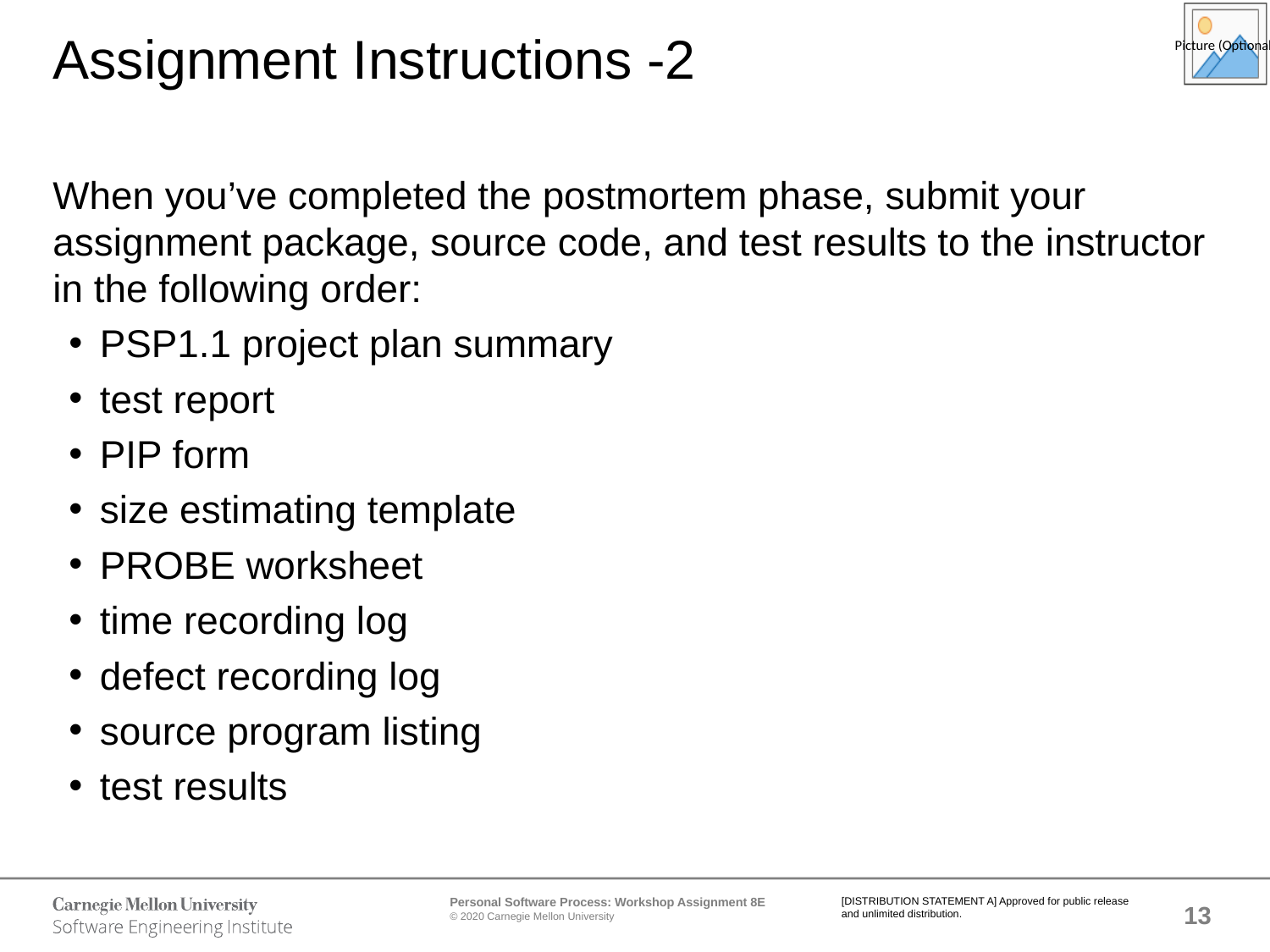

# Assignment Instructions -2
When you’ve completed the postmortem phase, submit your assignment package, source code, and test results to the instructor in the following order:
PSP1.1 project plan summary
test report
PIP form
size estimating template
PROBE worksheet
time recording log
defect recording log
source program listing
test results